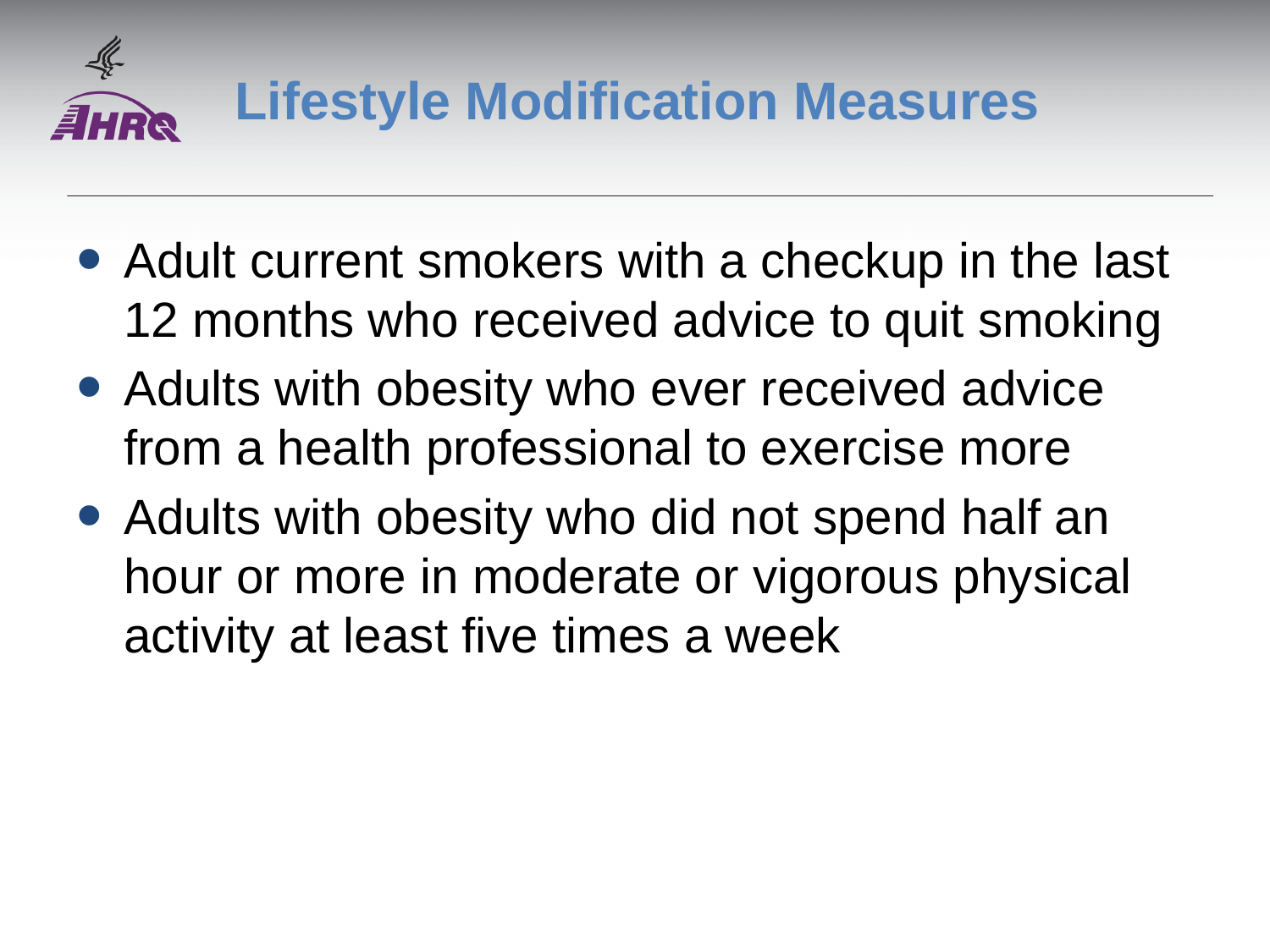

# Lifestyle Modification Measures
Adult current smokers with a checkup in the last 12 months who received advice to quit smoking
Adults with obesity who ever received advice from a health professional to exercise more
Adults with obesity who did not spend half an hour or more in moderate or vigorous physical activity at least five times a week